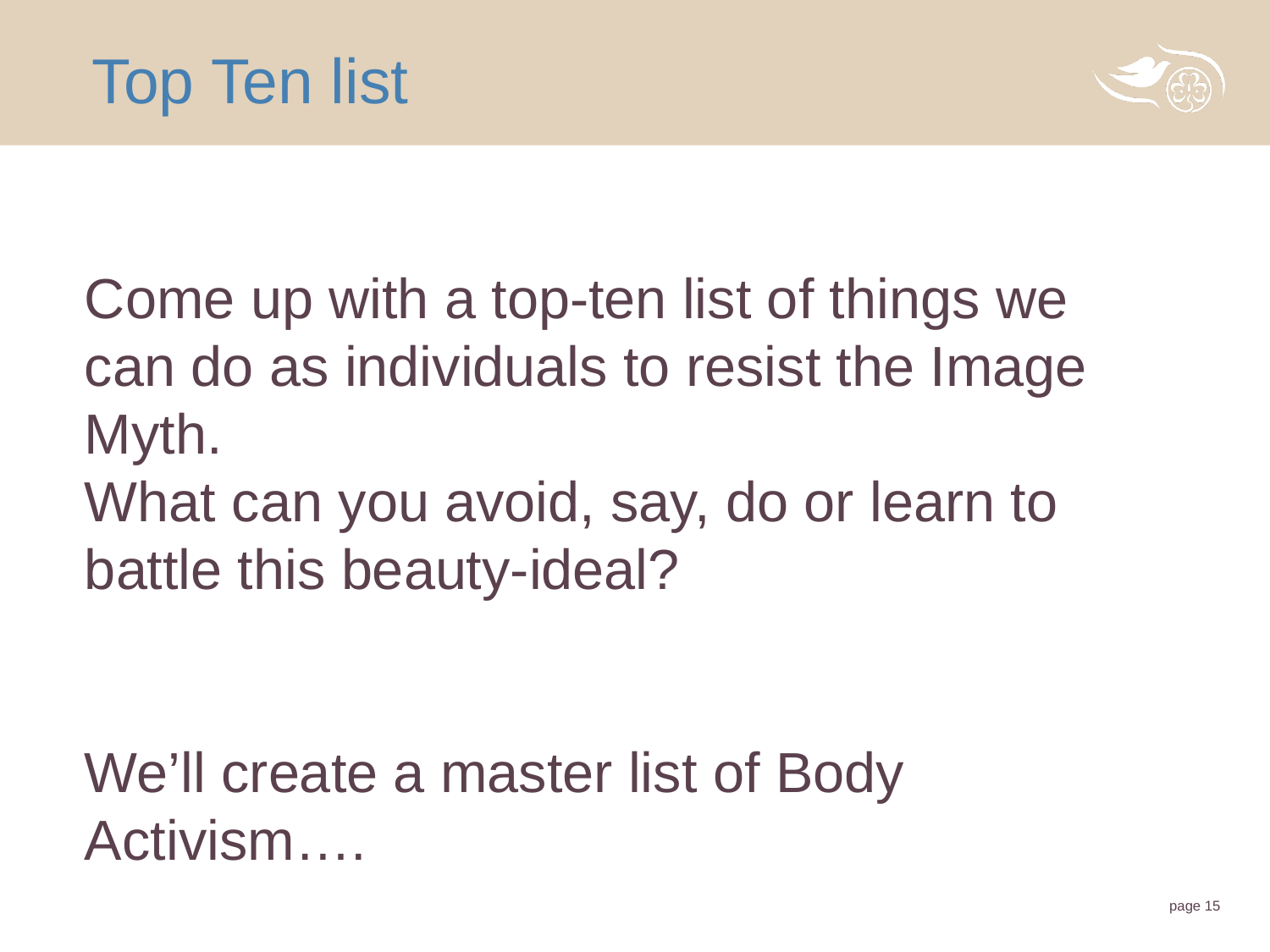

Top Ten list
Come up with a top-ten list of things we can do as individuals to resist the Image Myth.
What can you avoid, say, do or learn to battle this beauty-ideal?

We’ll create a master list of Body Activism….